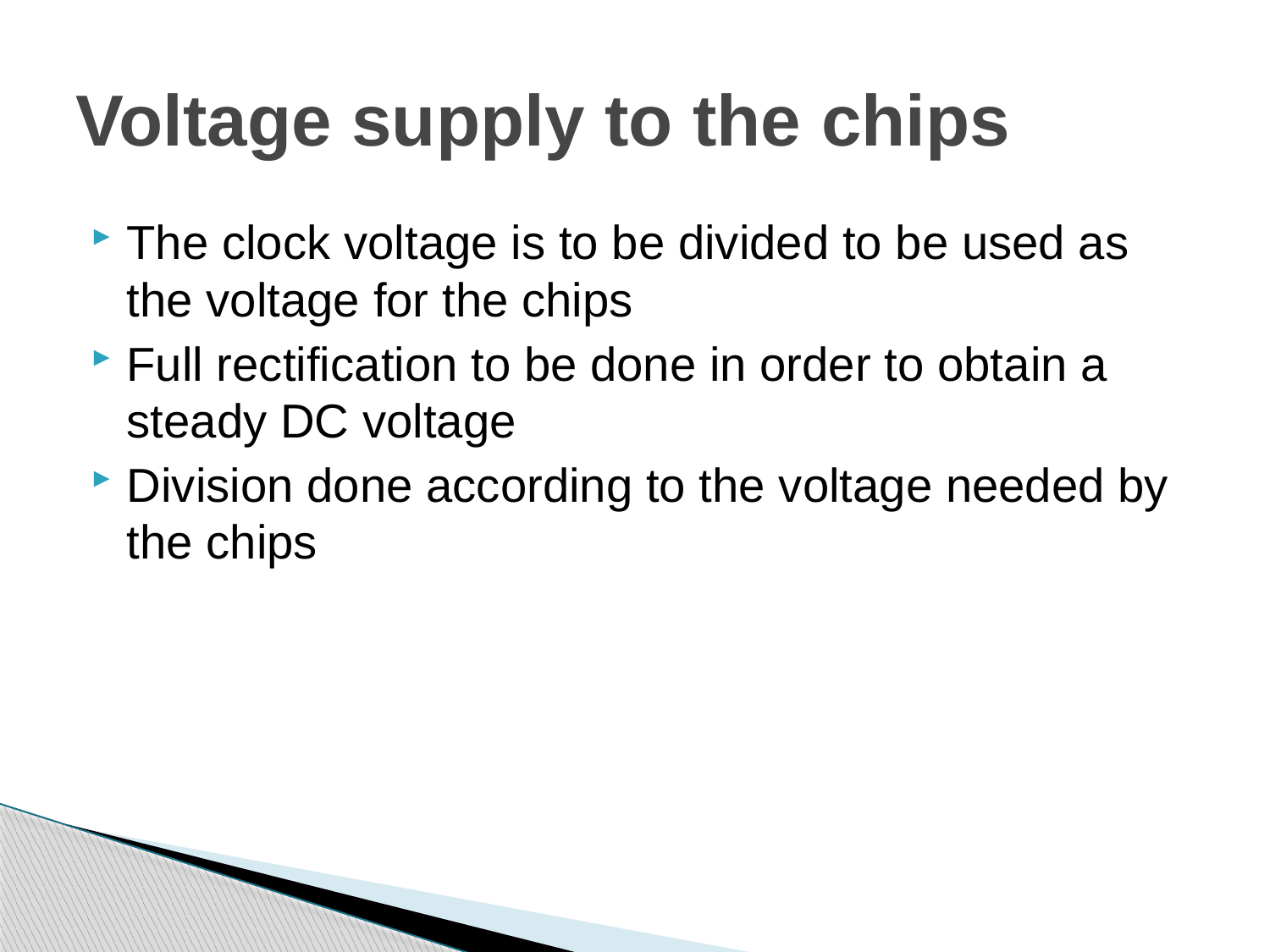

# Voltage supply to the chips
The clock voltage is to be divided to be used as the voltage for the chips
Full rectification to be done in order to obtain a steady DC voltage
Division done according to the voltage needed by the chips